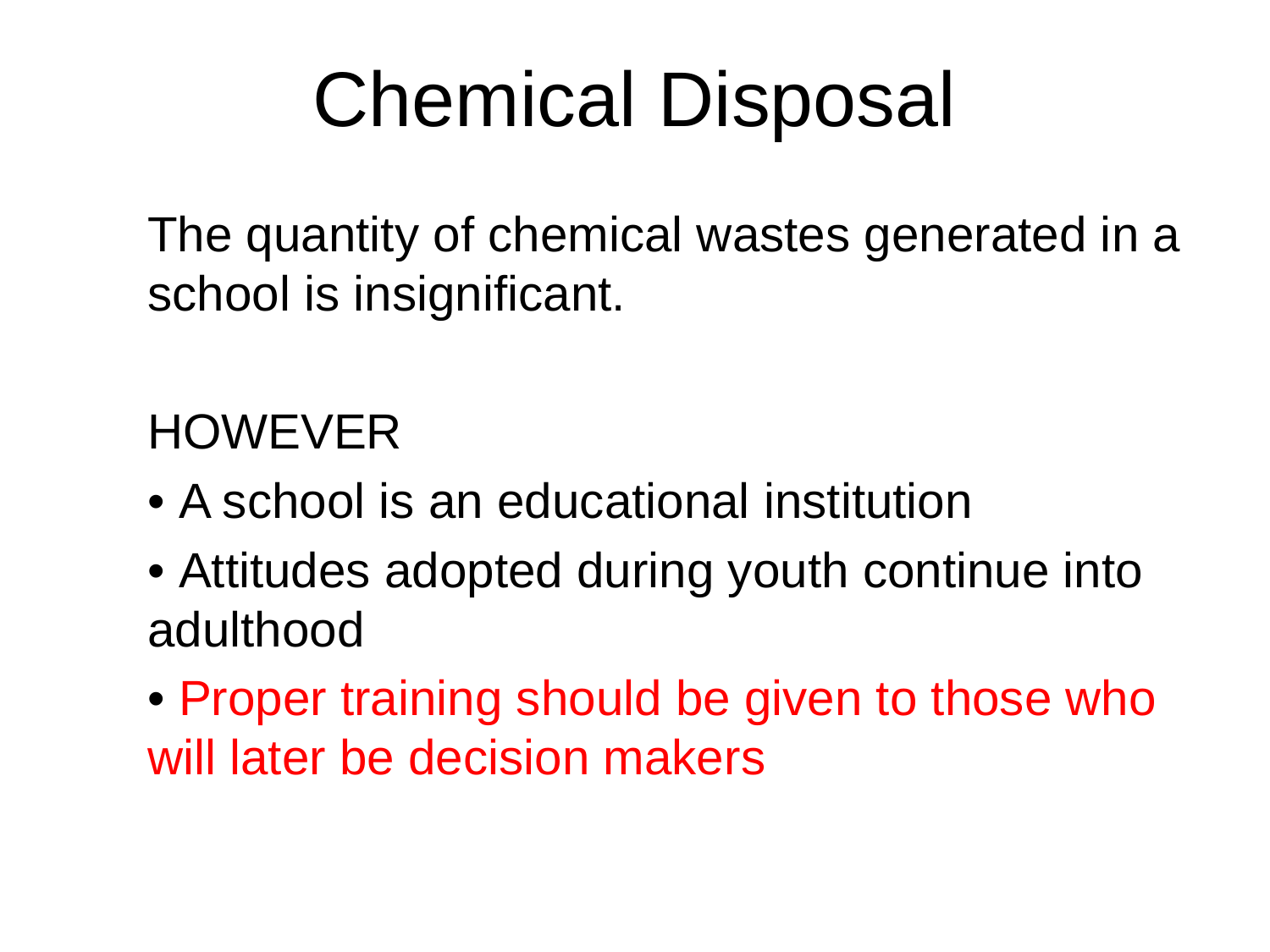

# Chemical Disposal
The quantity of chemical wastes generated in a school is insignificant.

HOWEVER
• A school is an educational institution
• Attitudes adopted during youth continue into adulthood
• Proper training should be given to those who will later be decision makers